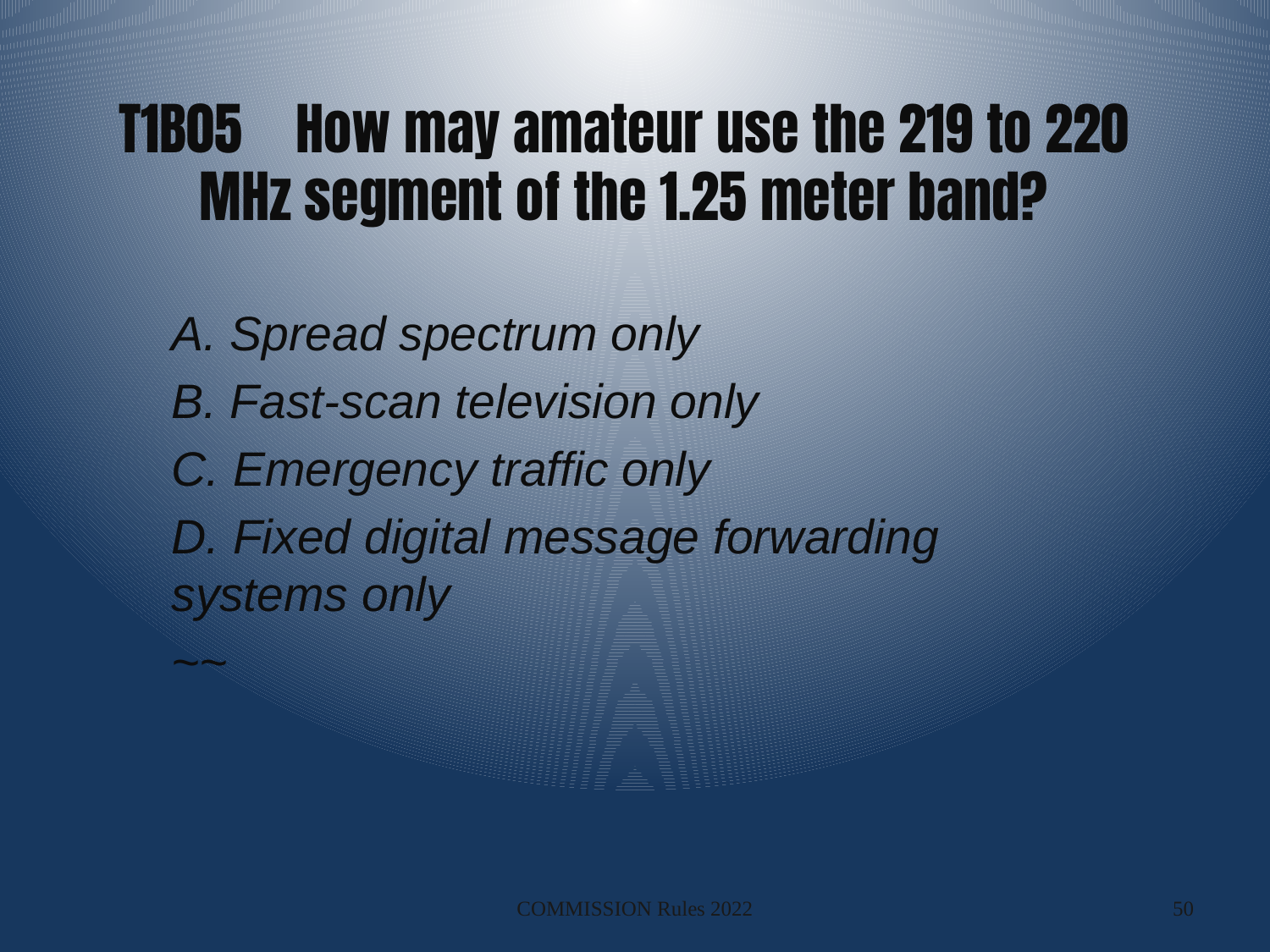

# T1B05    How may amateur use the 219 to 220 MHz segment of the 1.25 meter band?
A. Spread spectrum only
B. Fast-scan television only
C. Emergency traffic only
D. Fixed digital message forwarding systems only
~~
COMMISSION Rules 2022
50